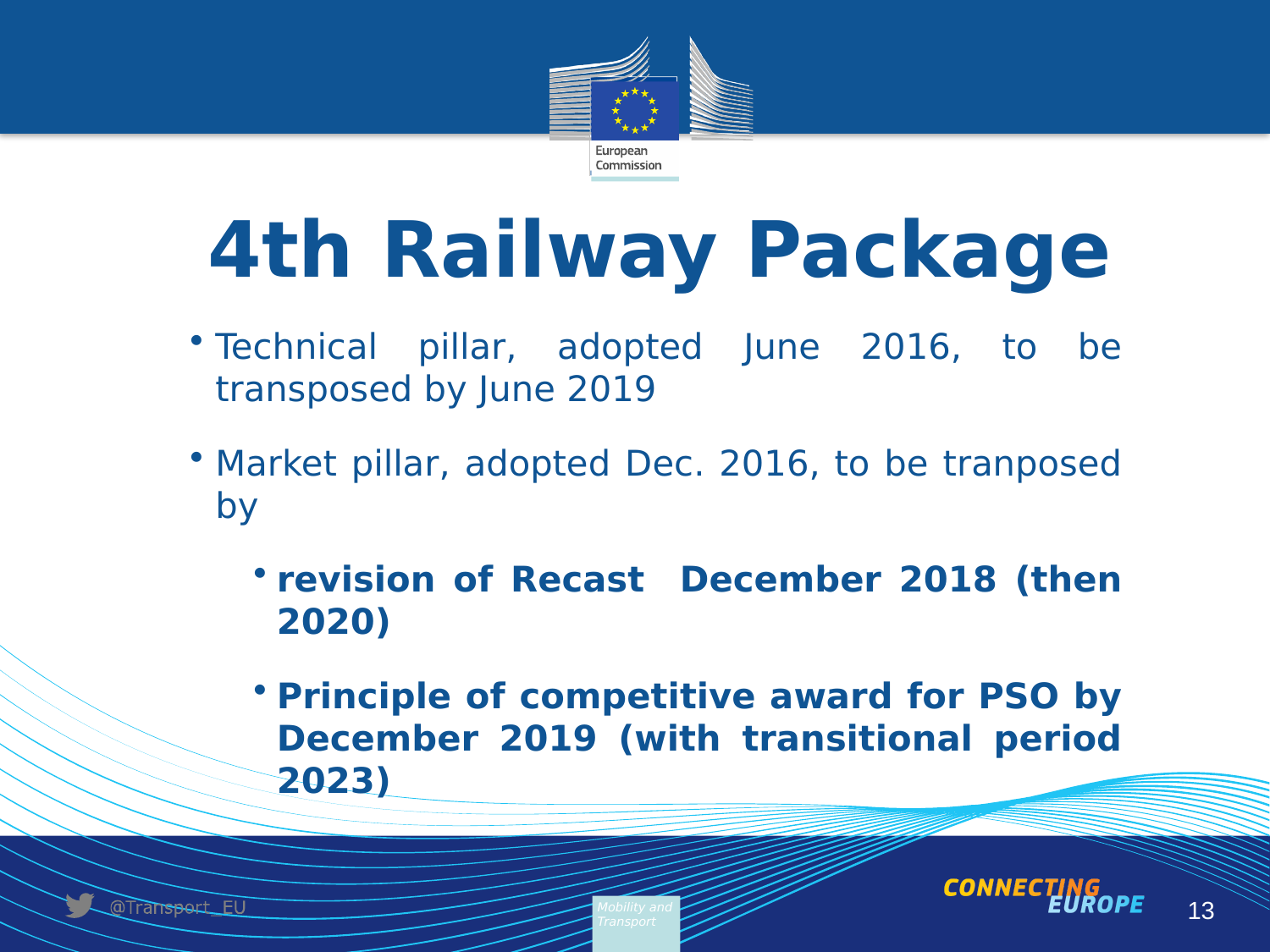

# 4th Railway Package
Technical pillar, adopted June 2016, to be transposed by June 2019
Market pillar, adopted Dec. 2016, to be tranposed by
revision of Recast  December 2018 (then 2020)
Principle of competitive award for PSO by December 2019 (with transitional period 2023)